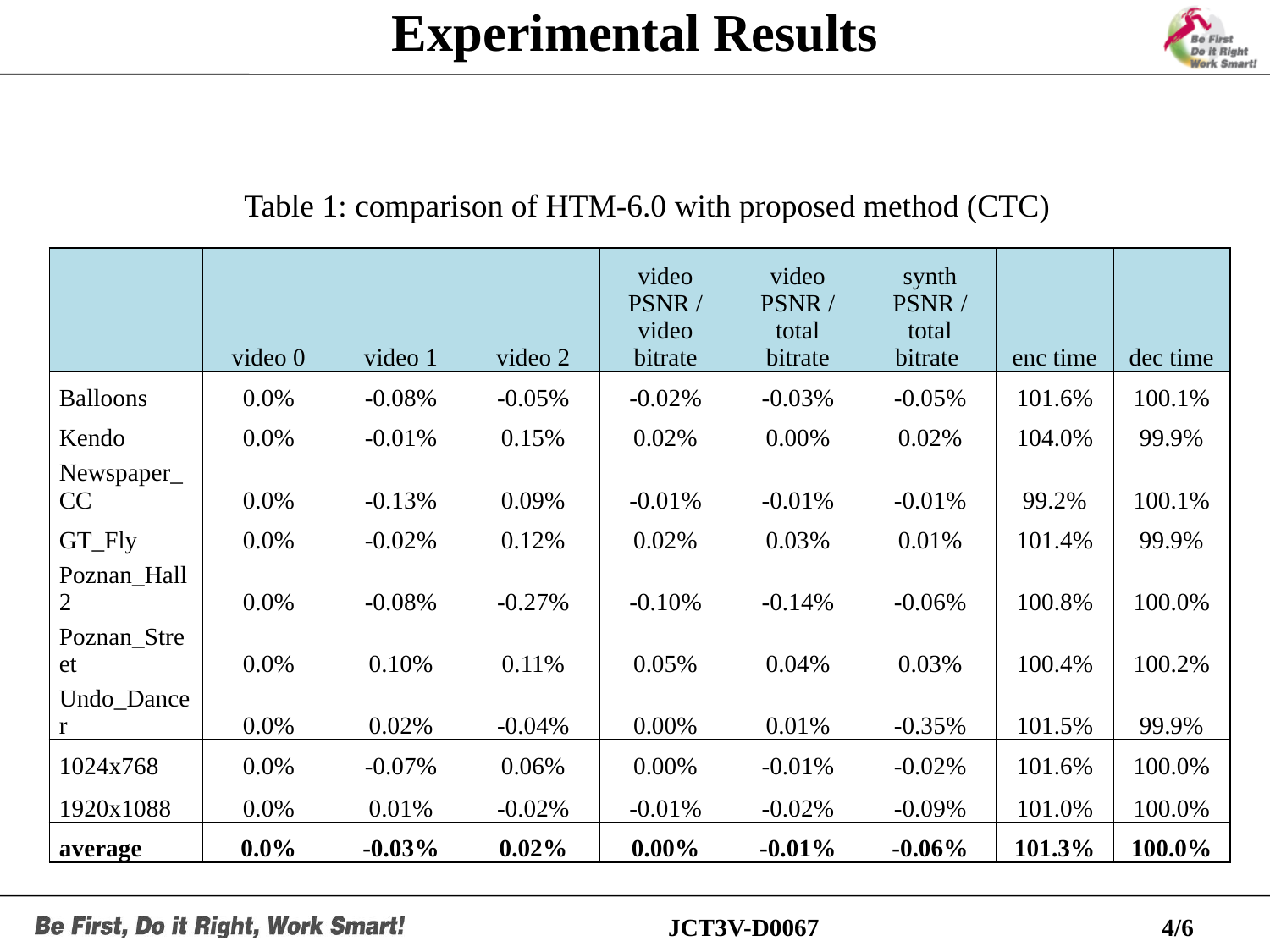

Experimental Results
Table 1: comparison of HTM-6.0 with proposed method (CTC)
|  | video 0 | video 1 | video 2 | video PSNR / video bitrate | video PSNR / total bitrate | synth PSNR / total bitrate | enc time | dec time |
| --- | --- | --- | --- | --- | --- | --- | --- | --- |
| Balloons | 0.0% | -0.08% | -0.05% | -0.02% | -0.03% | -0.05% | 101.6% | 100.1% |
| Kendo | 0.0% | -0.01% | 0.15% | 0.02% | 0.00% | 0.02% | 104.0% | 99.9% |
| Newspaper\_CC | 0.0% | -0.13% | 0.09% | -0.01% | -0.01% | -0.01% | 99.2% | 100.1% |
| GT\_Fly | 0.0% | -0.02% | 0.12% | 0.02% | 0.03% | 0.01% | 101.4% | 99.9% |
| Poznan\_Hall2 | 0.0% | -0.08% | -0.27% | -0.10% | -0.14% | -0.06% | 100.8% | 100.0% |
| Poznan\_Street | 0.0% | 0.10% | 0.11% | 0.05% | 0.04% | 0.03% | 100.4% | 100.2% |
| Undo\_Dancer | 0.0% | 0.02% | -0.04% | 0.00% | 0.01% | -0.35% | 101.5% | 99.9% |
| 1024x768 | 0.0% | -0.07% | 0.06% | 0.00% | -0.01% | -0.02% | 101.6% | 100.0% |
| 1920x1088 | 0.0% | 0.01% | -0.02% | -0.01% | -0.02% | -0.09% | 101.0% | 100.0% |
| average | 0.0% | -0.03% | 0.02% | 0.00% | -0.01% | -0.06% | 101.3% | 100.0% |
JCT3V-D0067
4/6